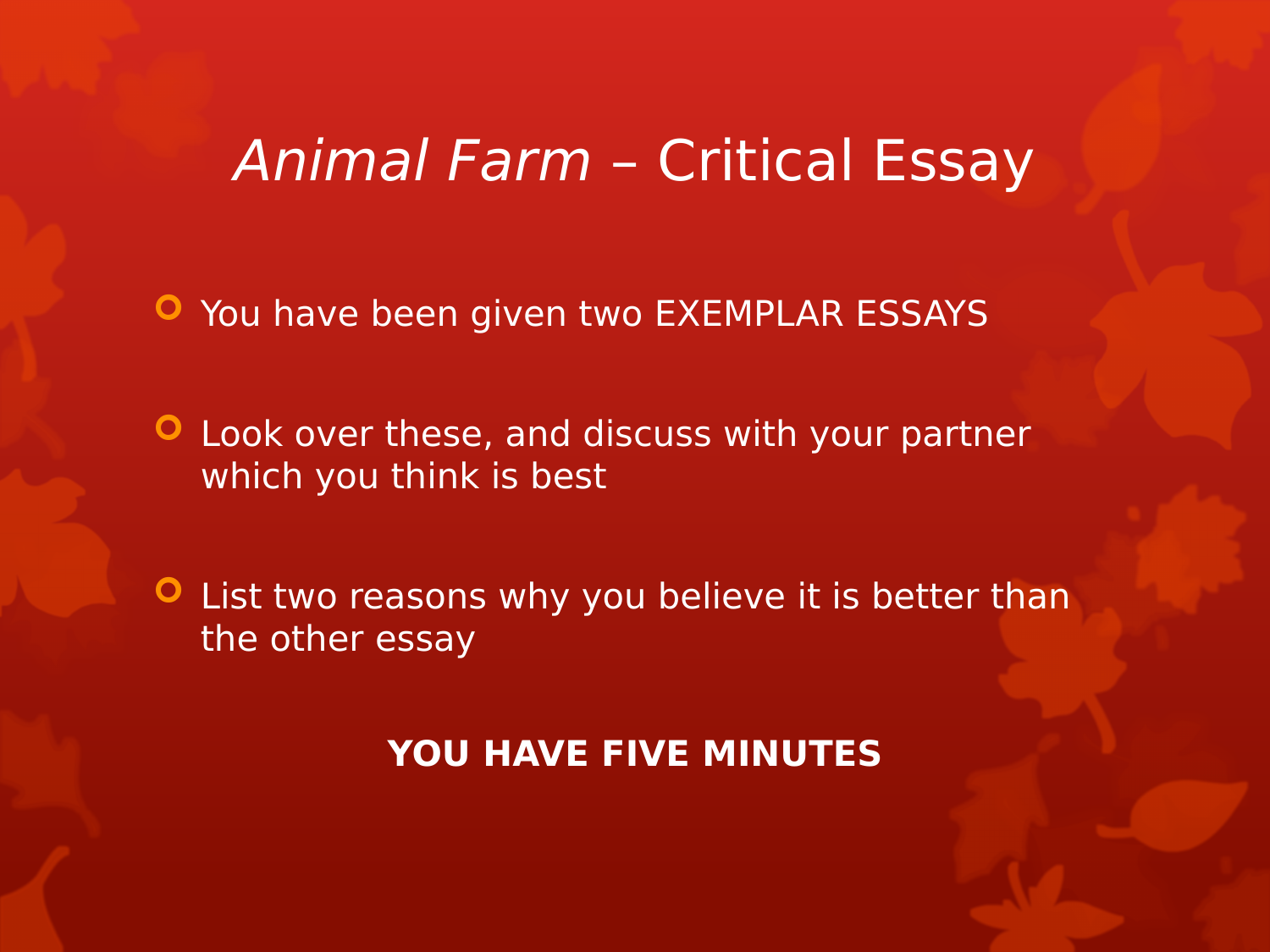

# Animal Farm – Critical Essay
You have been given two EXEMPLAR ESSAYS

Look over these, and discuss with your partner which you think is best

List two reasons why you believe it is better than the other essay

YOU HAVE FIVE MINUTES